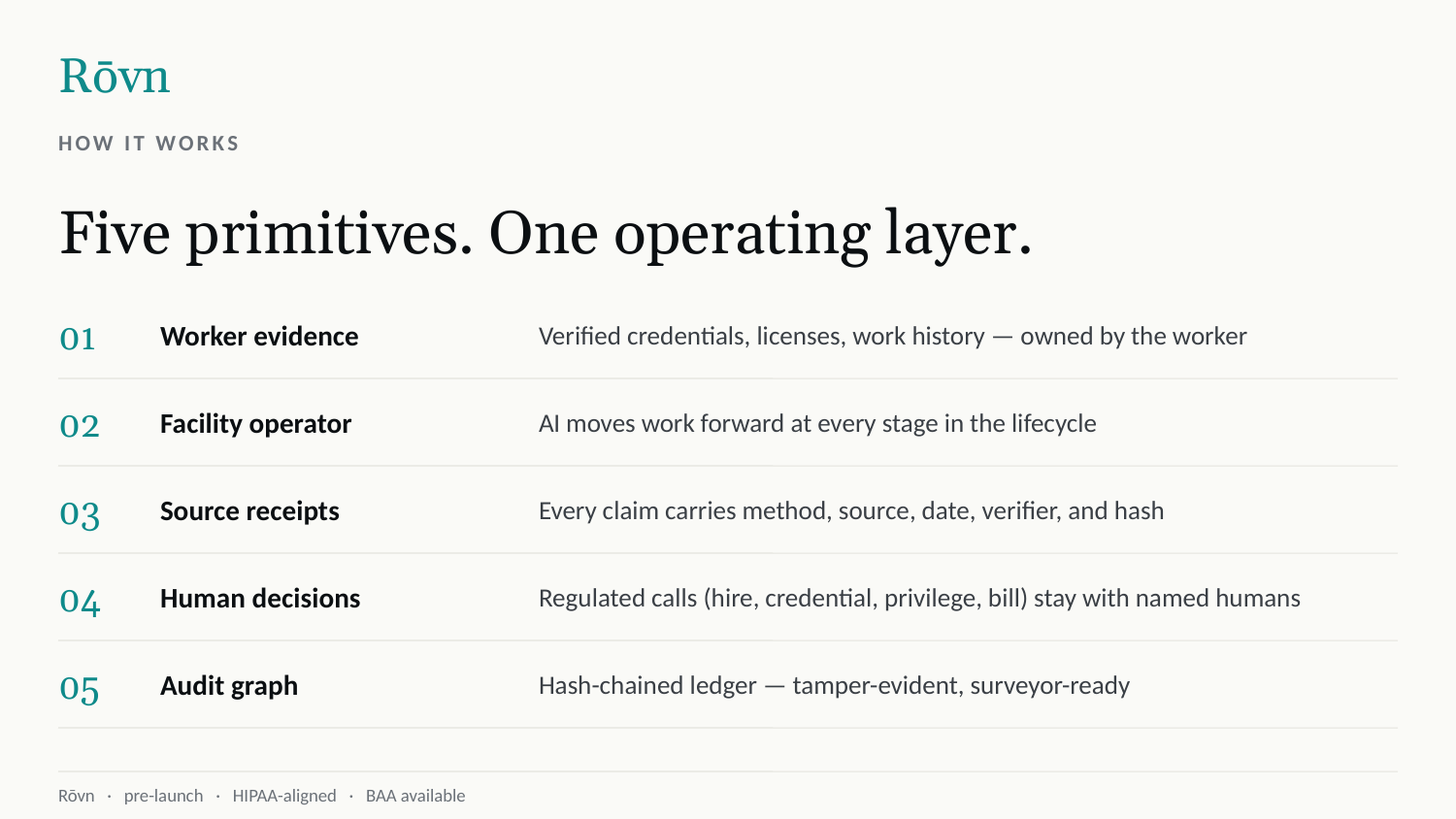

Rōvn
HOW IT WORKS
Five primitives. One operating layer.
01
Worker evidence
Verified credentials, licenses, work history — owned by the worker

02
Facility operator
AI moves work forward at every stage in the lifecycle

03
Source receipts
Every claim carries method, source, date, verifier, and hash

04
Human decisions
Regulated calls (hire, credential, privilege, bill) stay with named humans

05
Audit graph
Hash-chained ledger — tamper-evident, surveyor-ready

Rōvn   ·   pre-launch   ·   HIPAA-aligned   ·   BAA available